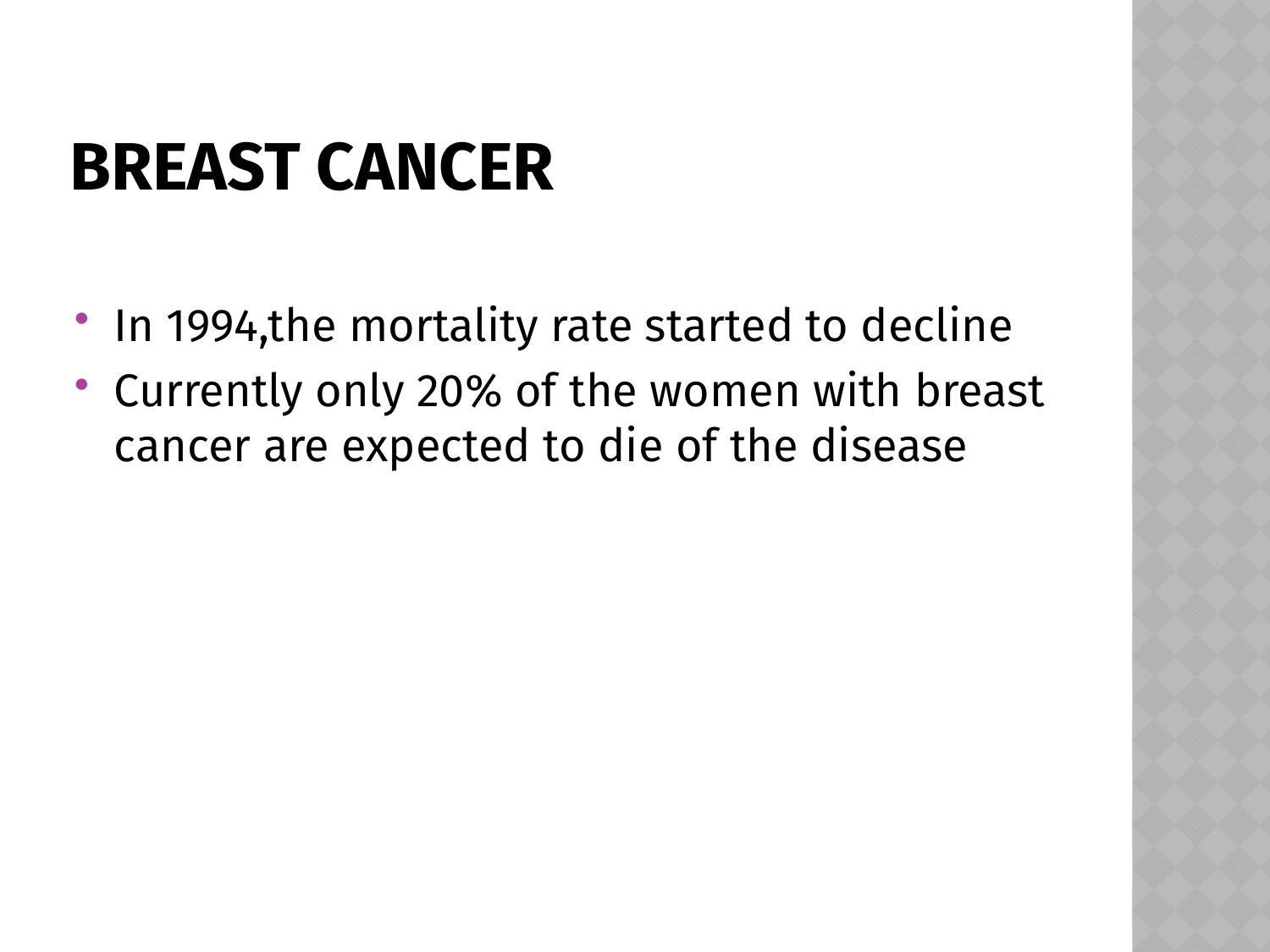

# Breast Cancer

In 1994,the mortality rate started to decline
Currently only 20% of the women with breast cancer are expected to die of the disease